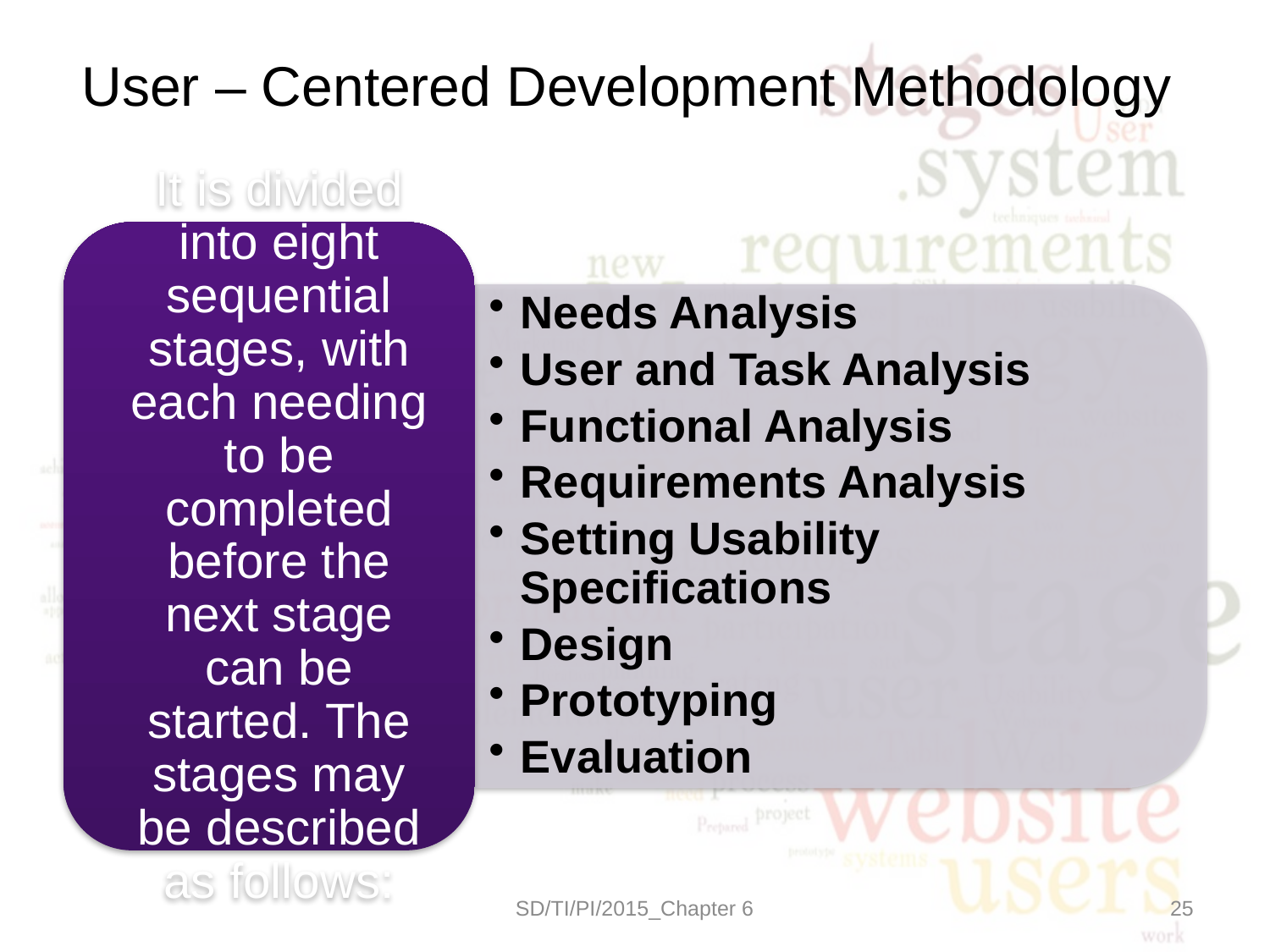

# User – Centered Development Methodology
Needs Analysis
User and Task Analysis
Functional Analysis
Requirements Analysis
Setting Usability Specifications
Design
Prototyping
Evaluation
It is divided into eight sequential stages, with each needing to be completed before the next stage can be started. The stages may be described as follows:
SD/TI/PI/2015_Chapter 6
25